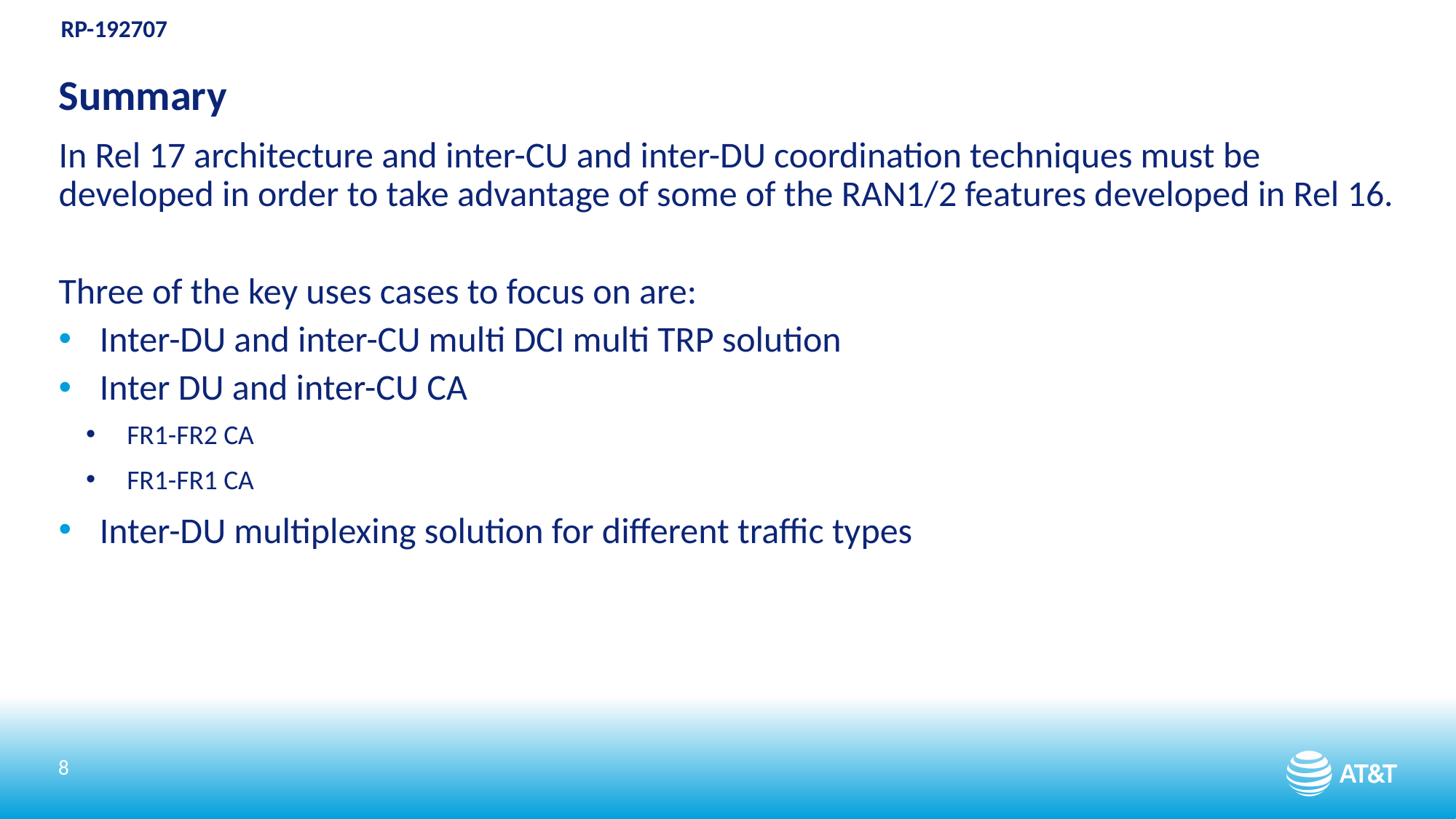

# Summary
In Rel 17 architecture and inter-CU and inter-DU coordination techniques must be developed in order to take advantage of some of the RAN1/2 features developed in Rel 16.

Three of the key uses cases to focus on are:
Inter-DU and inter-CU multi DCI multi TRP solution
Inter DU and inter-CU CA
FR1-FR2 CA
FR1-FR1 CA
Inter-DU multiplexing solution for different traffic types
8